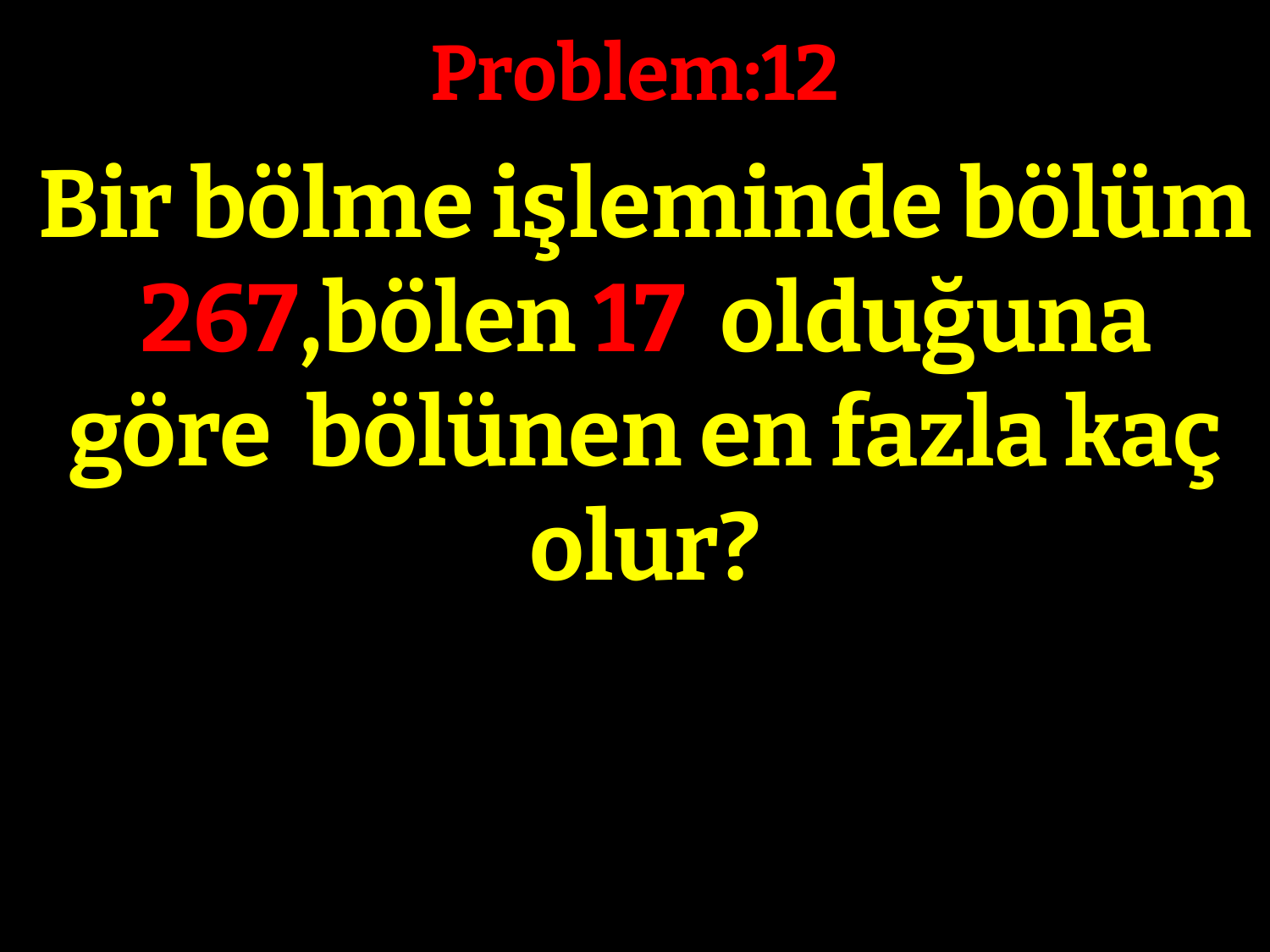

Problem:12
Bir bölme işleminde bölüm 267,bölen 17  olduğuna göre  bölünen en fazla kaç olur?
#